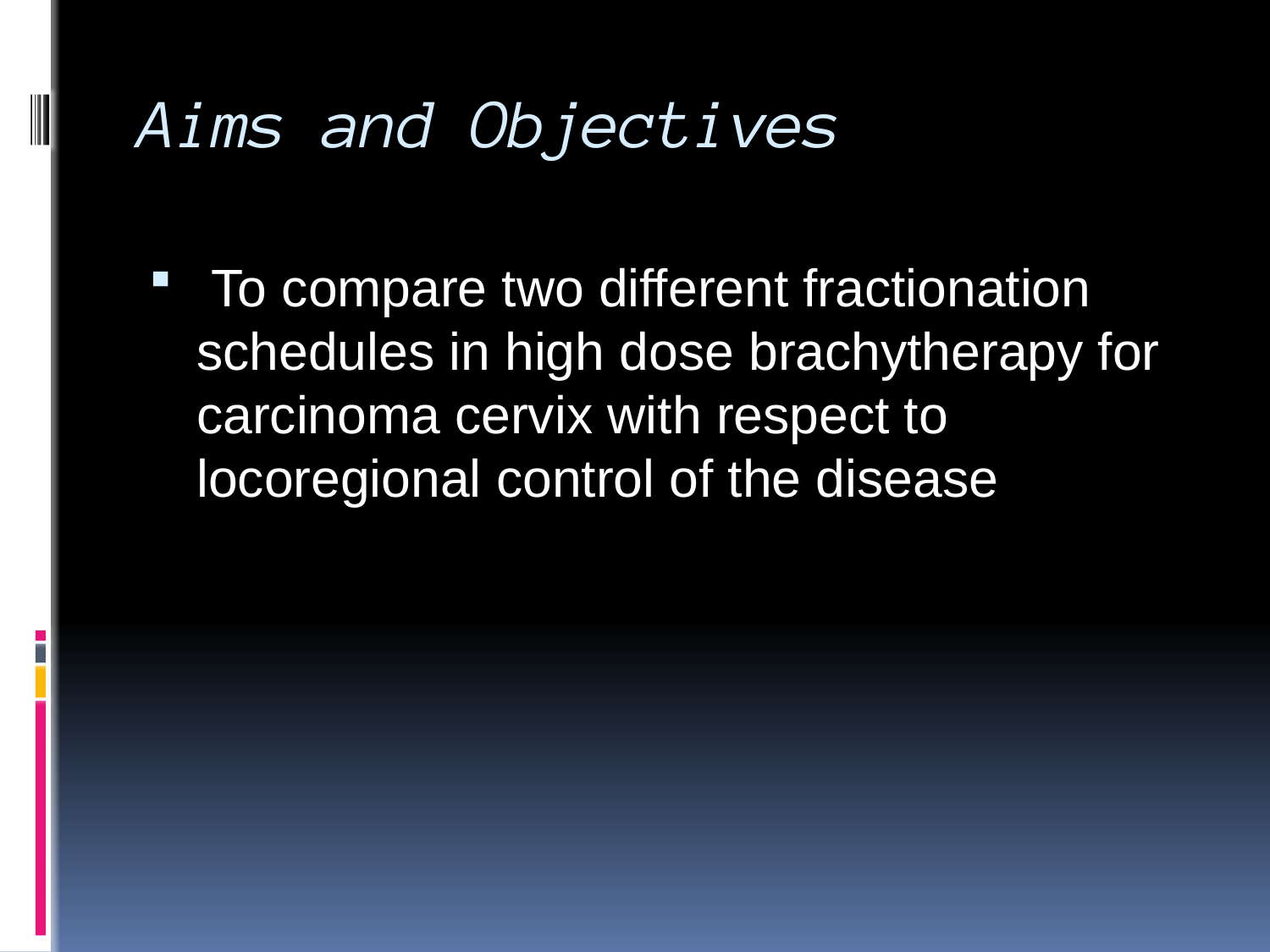

# Aims and Objectives
 To compare two different fractionation schedules in high dose brachytherapy for carcinoma cervix with respect to locoregional control of the disease